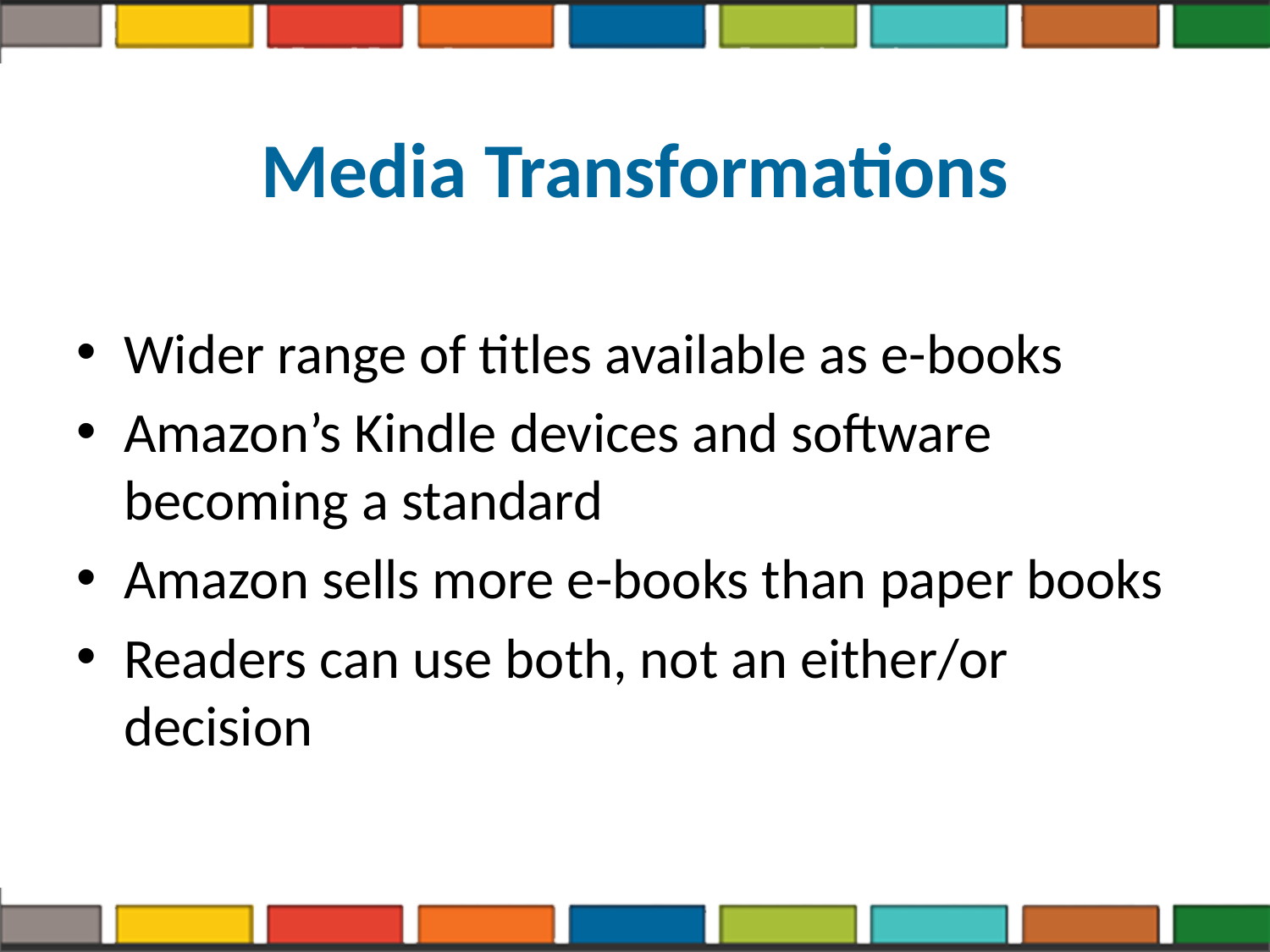

# Media Transformations
Wider range of titles available as e-books
Amazon’s Kindle devices and software becoming a standard
Amazon sells more e-books than paper books
Readers can use both, not an either/or decision